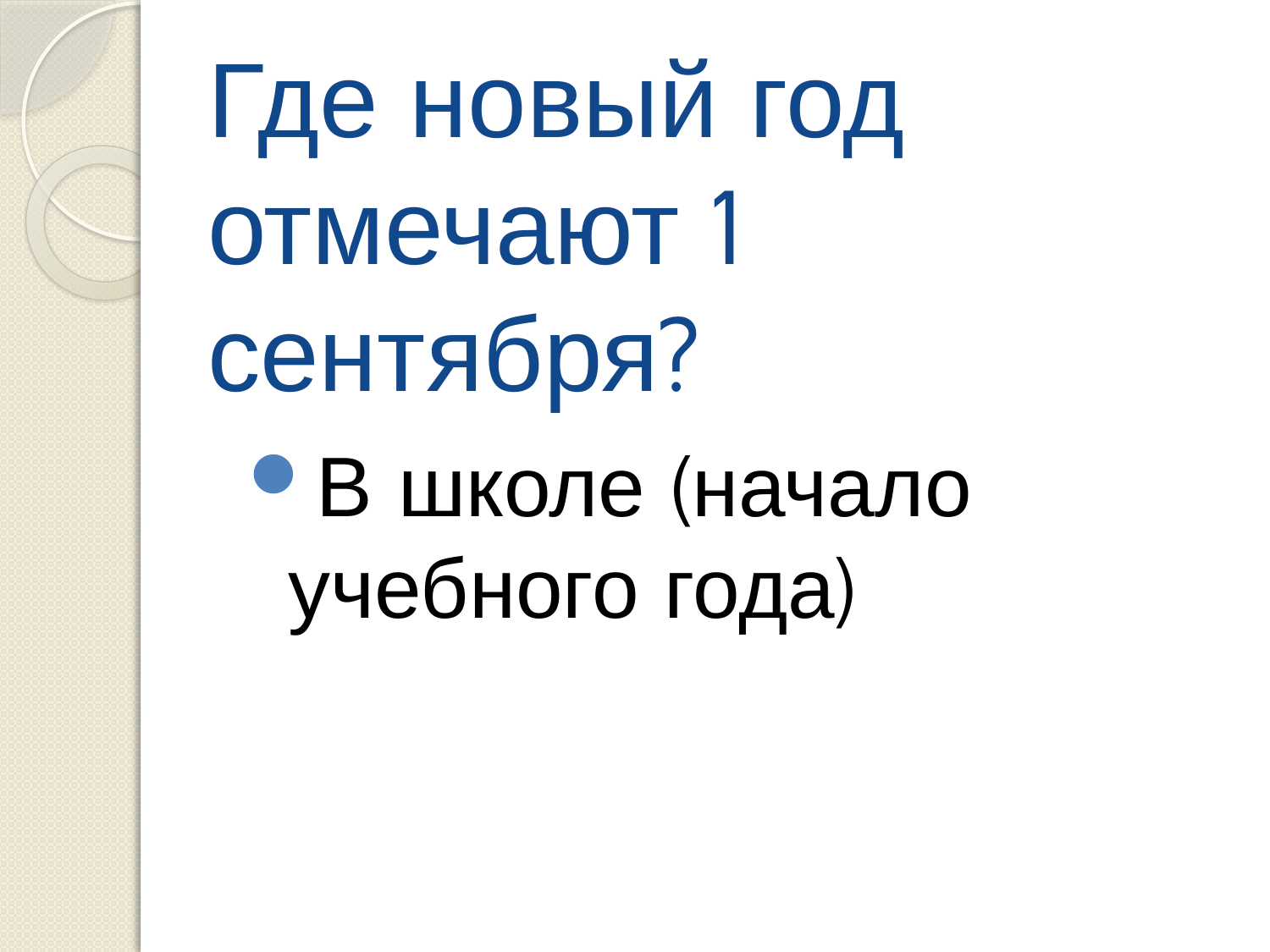

# Где новый год отмечают 1 сентября?
В школе (начало учебного года)